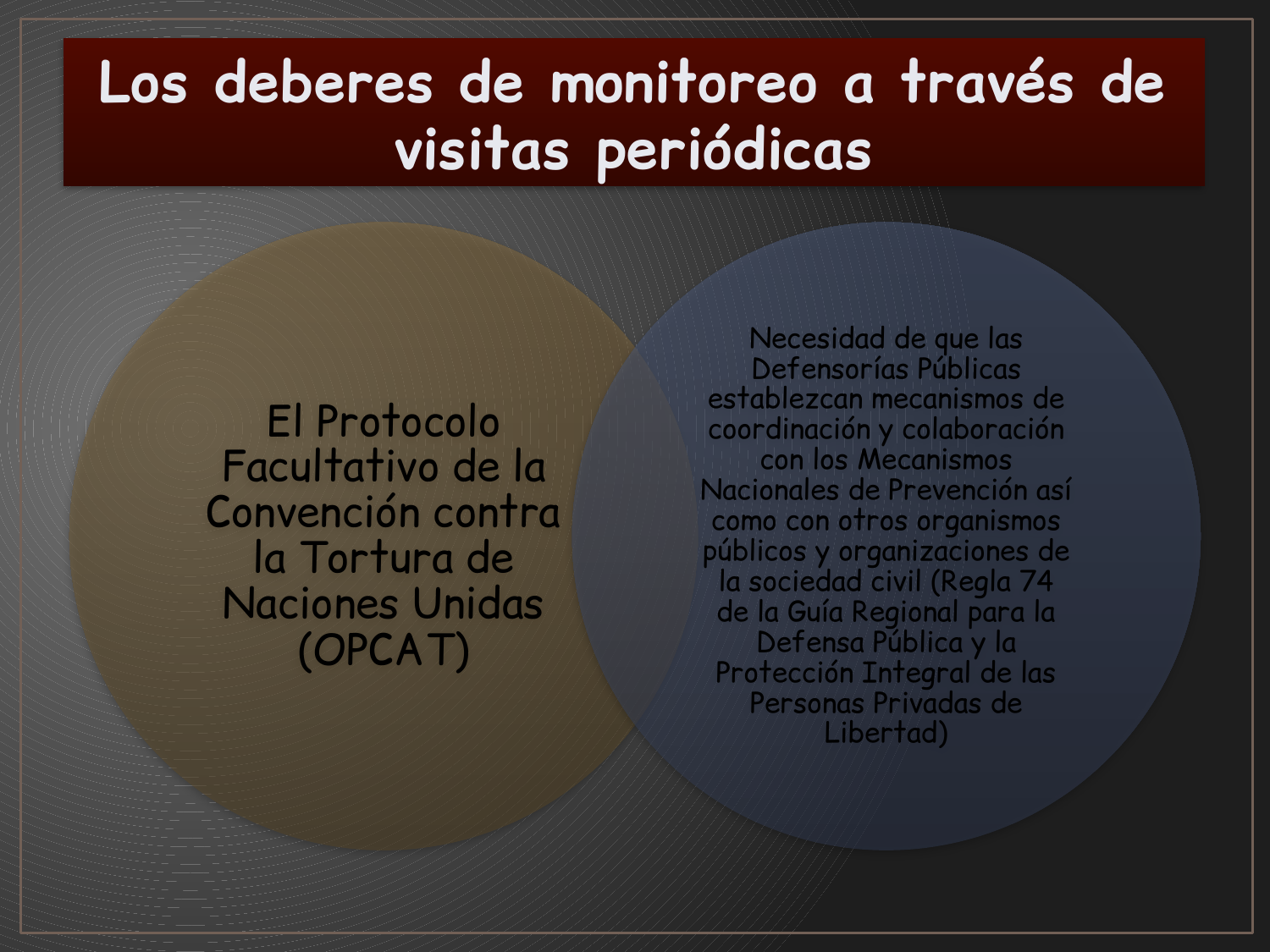

# Los deberes de monitoreo a través de visitas periódicas
El Protocolo Facultativo de la Convención contra la Tortura de Naciones Unidas (OPCAT)
Necesidad de que las Defensorías Públicas establezcan mecanismos de coordinación y colaboración con los Mecanismos Nacionales de Prevención así como con otros organismos públicos y organizaciones de la sociedad civil (Regla 74 de la Guía Regional para la Defensa Pública y la Protección Integral de las Personas Privadas de Libertad)